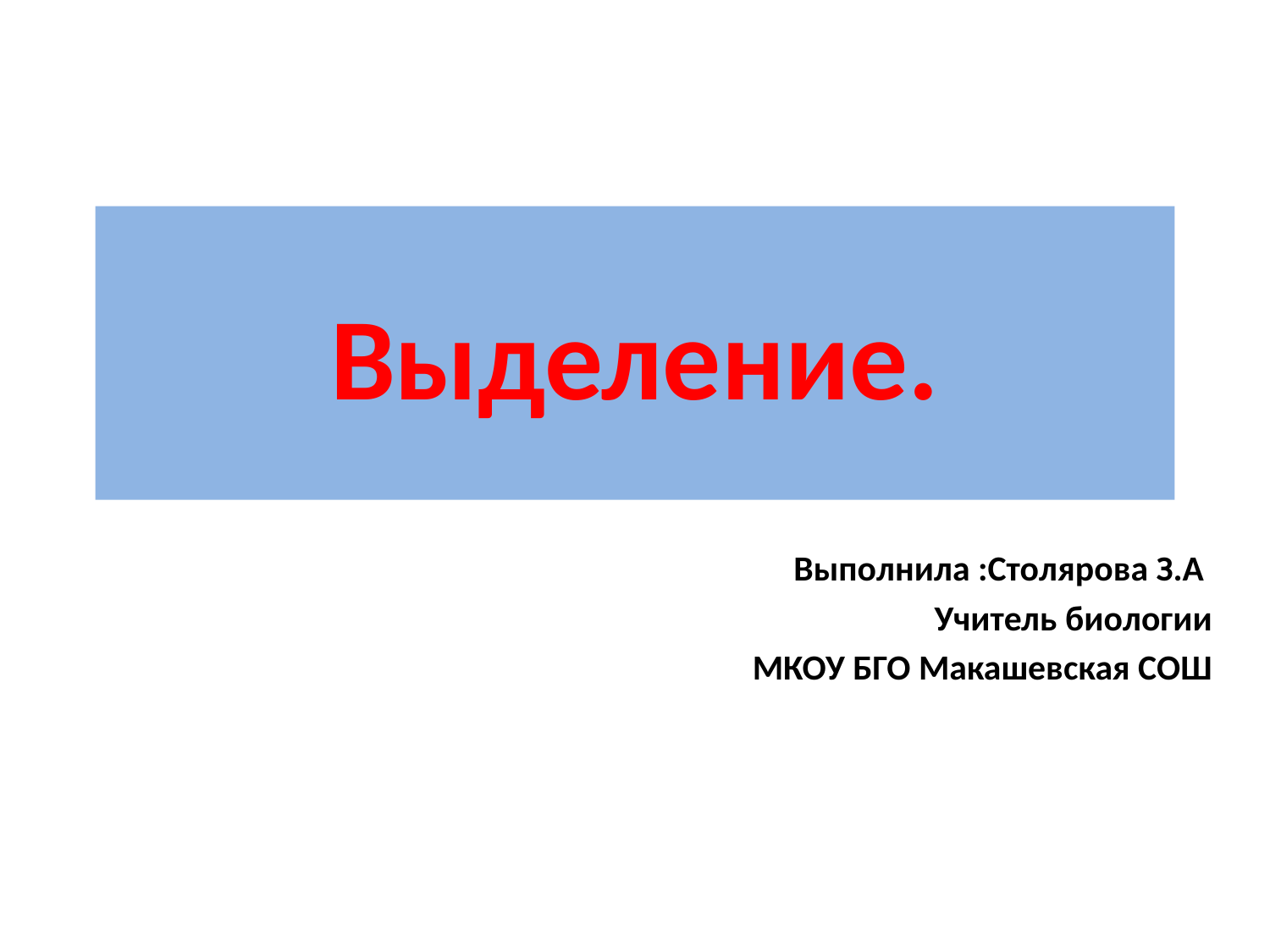

# Выделение.
Выполнила :Столярова З.А
Учитель биологии
МКОУ БГО Макашевская СОШ